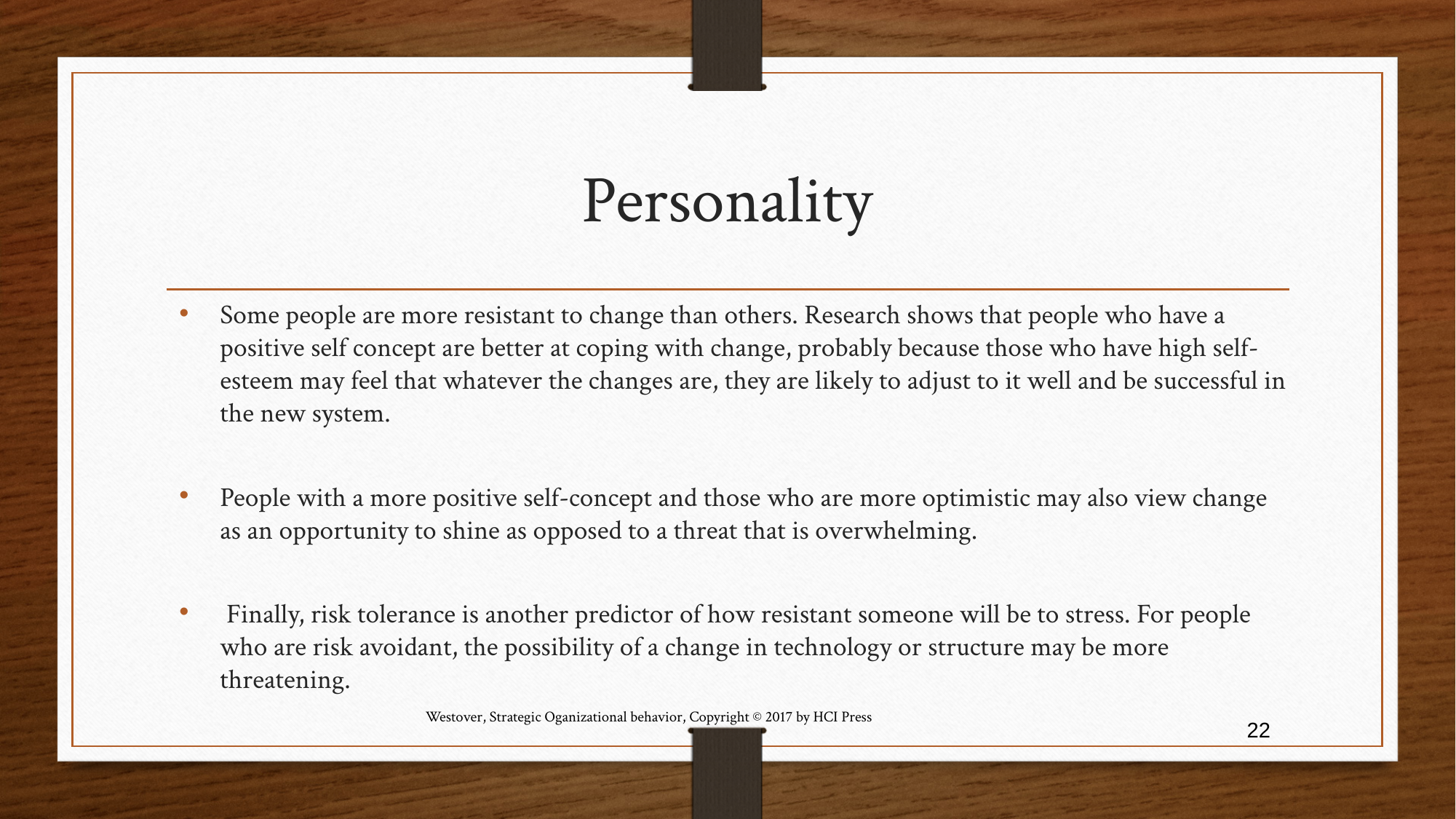

# Personality
Some people are more resistant to change than others. Research shows that people who have a positive self concept are better at coping with change, probably because those who have high self-esteem may feel that whatever the changes are, they are likely to adjust to it well and be successful in the new system.

People with a more positive self-concept and those who are more optimistic may also view change as an opportunity to shine as opposed to a threat that is overwhelming.

 Finally, risk tolerance is another predictor of how resistant someone will be to stress. For people who are risk avoidant, the possibility of a change in technology or structure may be more threatening.
Westover, Strategic Oganizational behavior, Copyright © 2017 by HCI Press
22